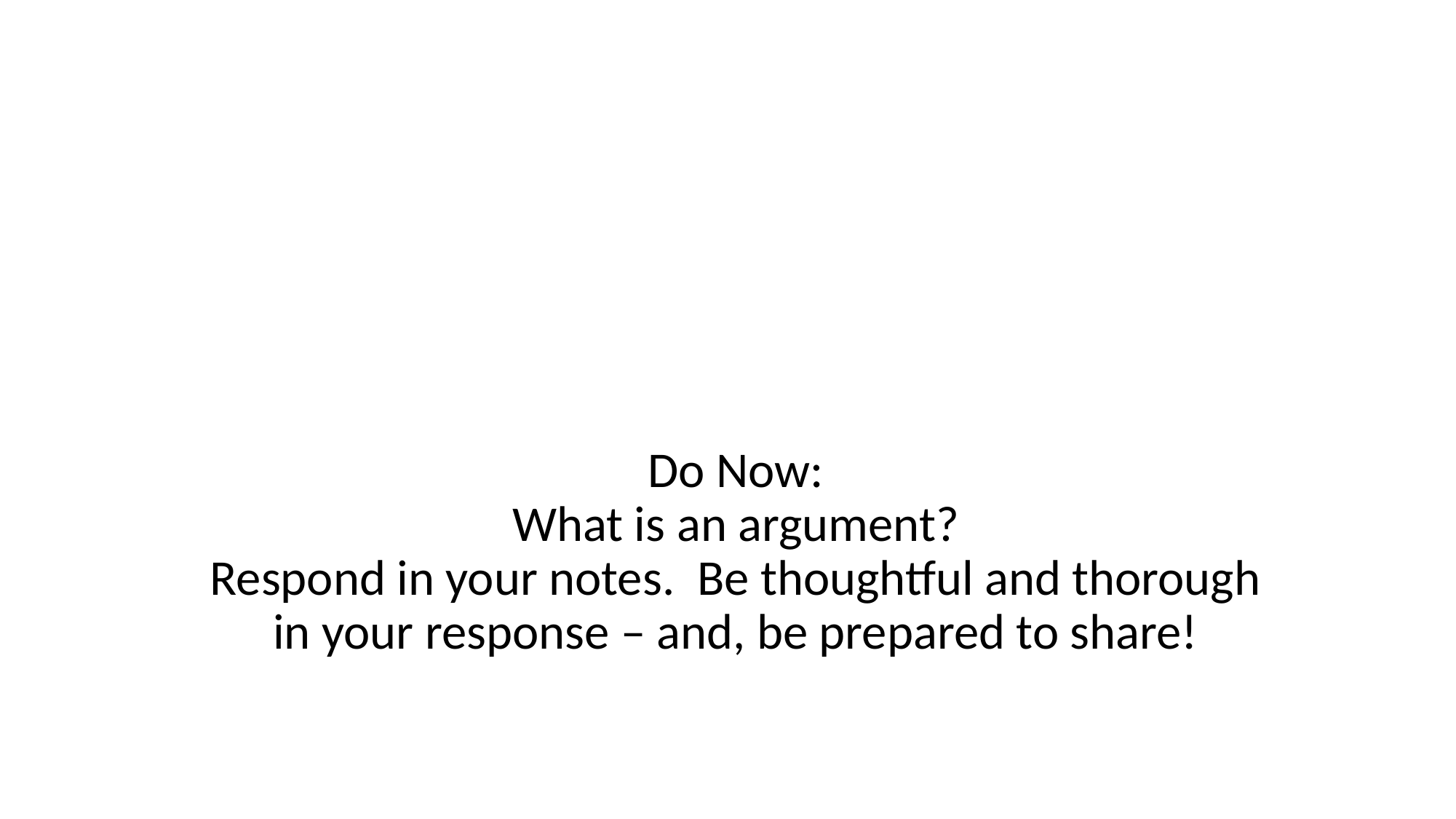

# Do Now: What is an argument? Respond in your notes.  Be thoughtful and thorough in your response – and, be prepared to share!